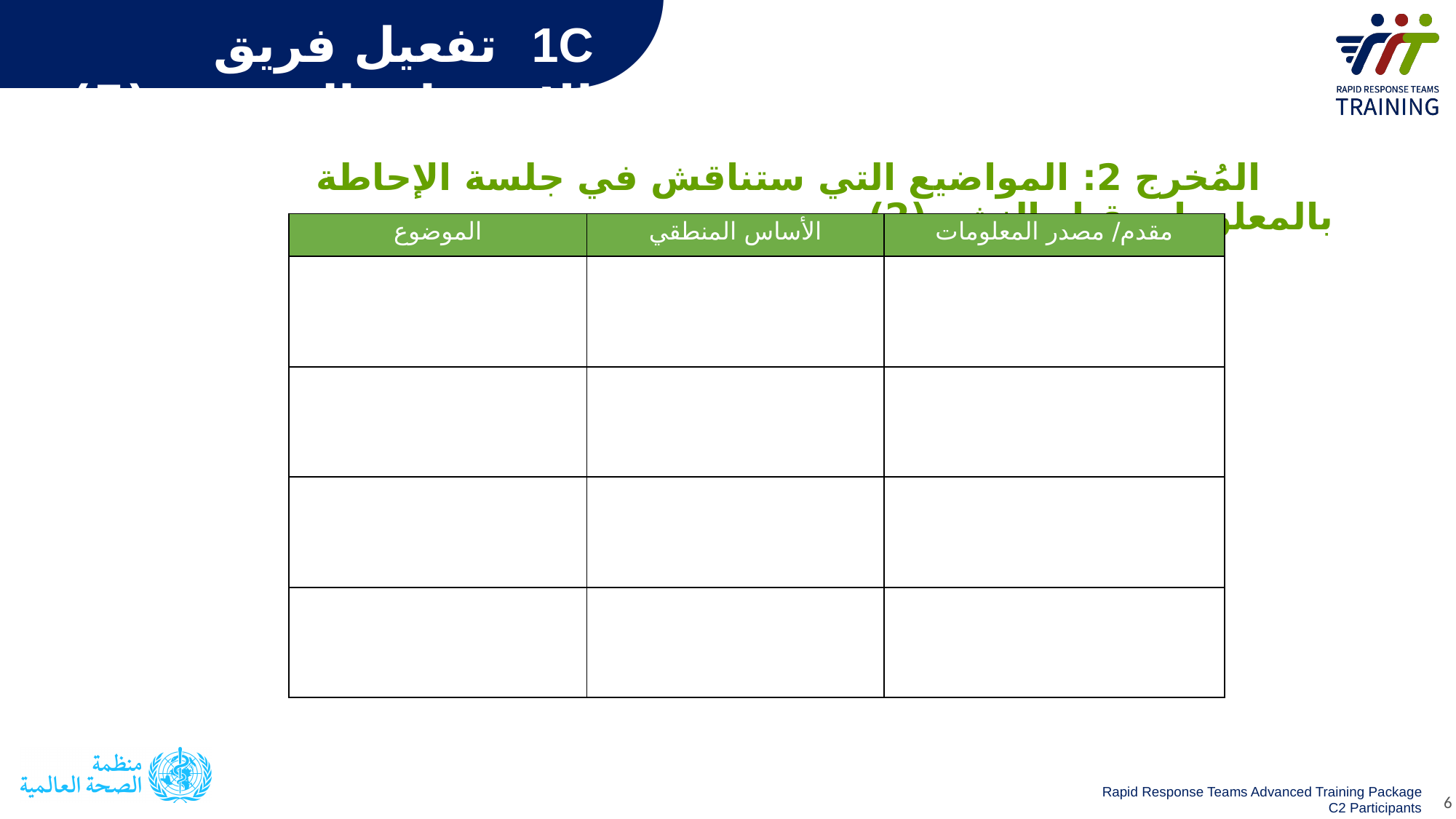

1C  تفعيل فريق الاستجابة السريعة (5)
المُخرج 2: المواضيع التي ستناقش في جلسة الإحاطة بالمعلومات قبل النشر (2)
| الموضوع | الأساس المنطقي | مقدم/ مصدر المعلومات |
| --- | --- | --- |
|  |  |  |
|  |  |  |
|  |  |  |
|  |  |  |